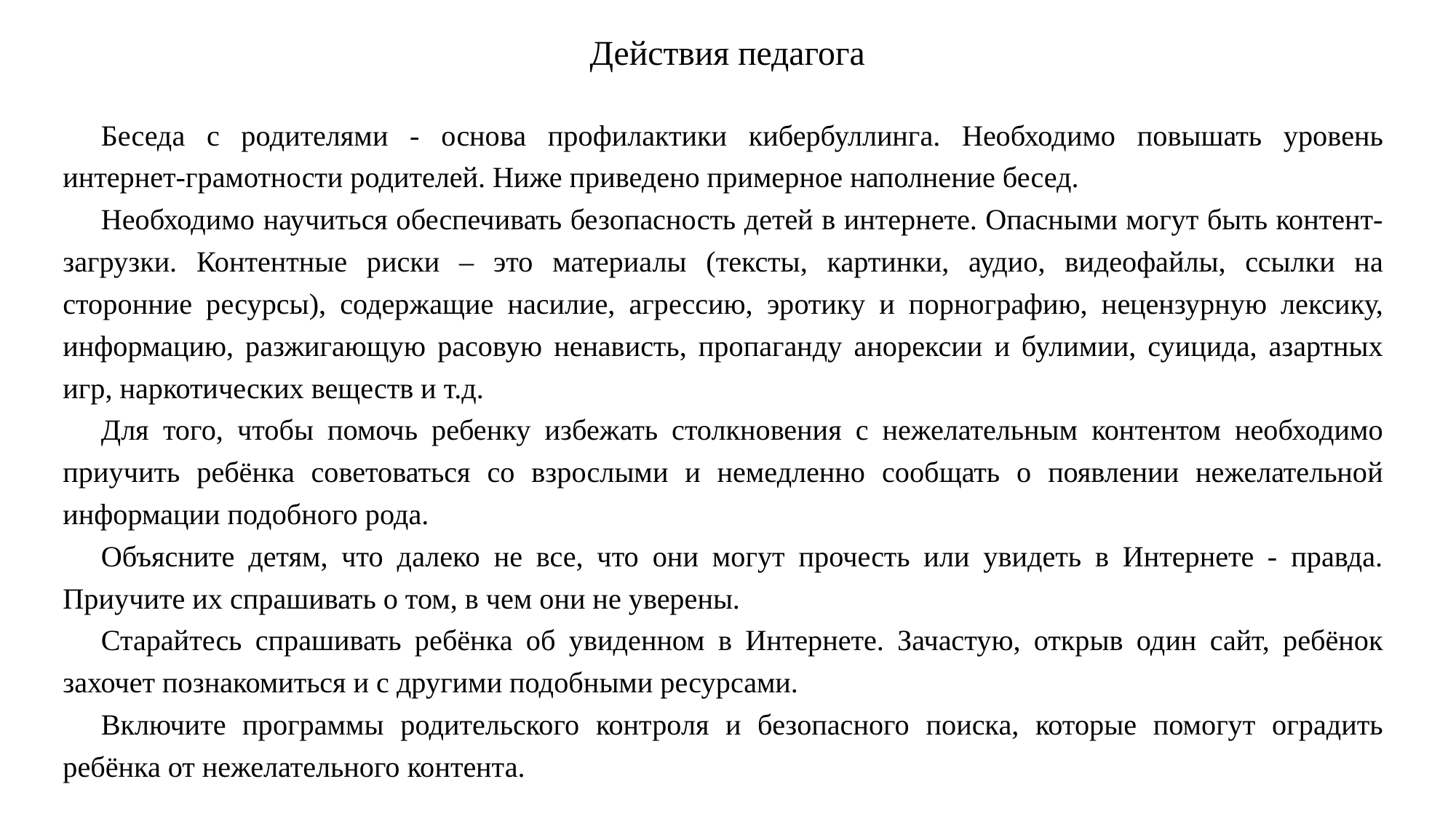

# Действия педагога
Беседа с родителями - основа профилактики кибербуллинга. Необходимо повышать уровень интернет-грамотности родителей. Ниже приведено примерное наполнение бесед.
Необходимо научиться обеспечивать безопасность детей в интернете. Опасными могут быть контент-загрузки. Контентные риски – это материалы (тексты, картинки, аудио, видеофайлы, ссылки на сторонние ресурсы), содержащие насилие, агрессию, эротику и порнографию, нецензурную лексику, информацию, разжигающую расовую ненависть, пропаганду анорексии и булимии, суицида, азартных игр, наркотических веществ и т.д.
Для того, чтобы помочь ребенку избежать столкновения с нежелательным контентом необходимо приучить ребёнка советоваться со взрослыми и немедленно сообщать о появлении нежелательной информации подобного рода.
Объясните детям, что далеко не все, что они могут прочесть или увидеть в Интернете - правда. Приучите их спрашивать о том, в чем они не уверены.
Старайтесь спрашивать ребёнка об увиденном в Интернете. Зачастую, открыв один сайт, ребёнок захочет познакомиться и с другими подобными ресурсами.
Включите программы родительского контроля и безопасного поиска, которые помогут оградить ребёнка от нежелательного контента.